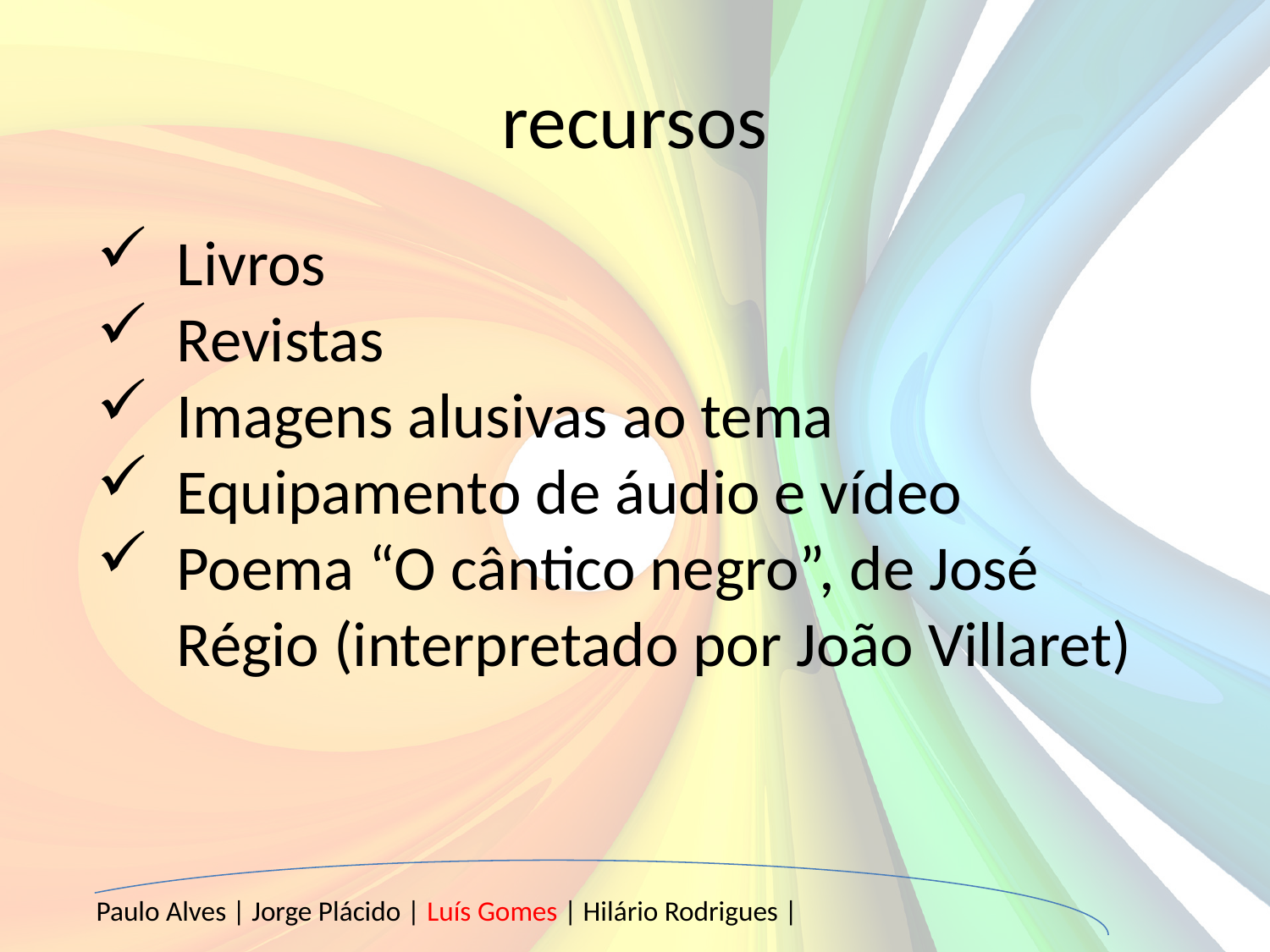

# recursos
Livros
Revistas
Imagens alusivas ao tema
Equipamento de áudio e vídeo
Poema “O cântico negro”, de José Régio (interpretado por João Villaret)

Paulo Alves | Jorge Plácido | Luís Gomes | Hilário Rodrigues |